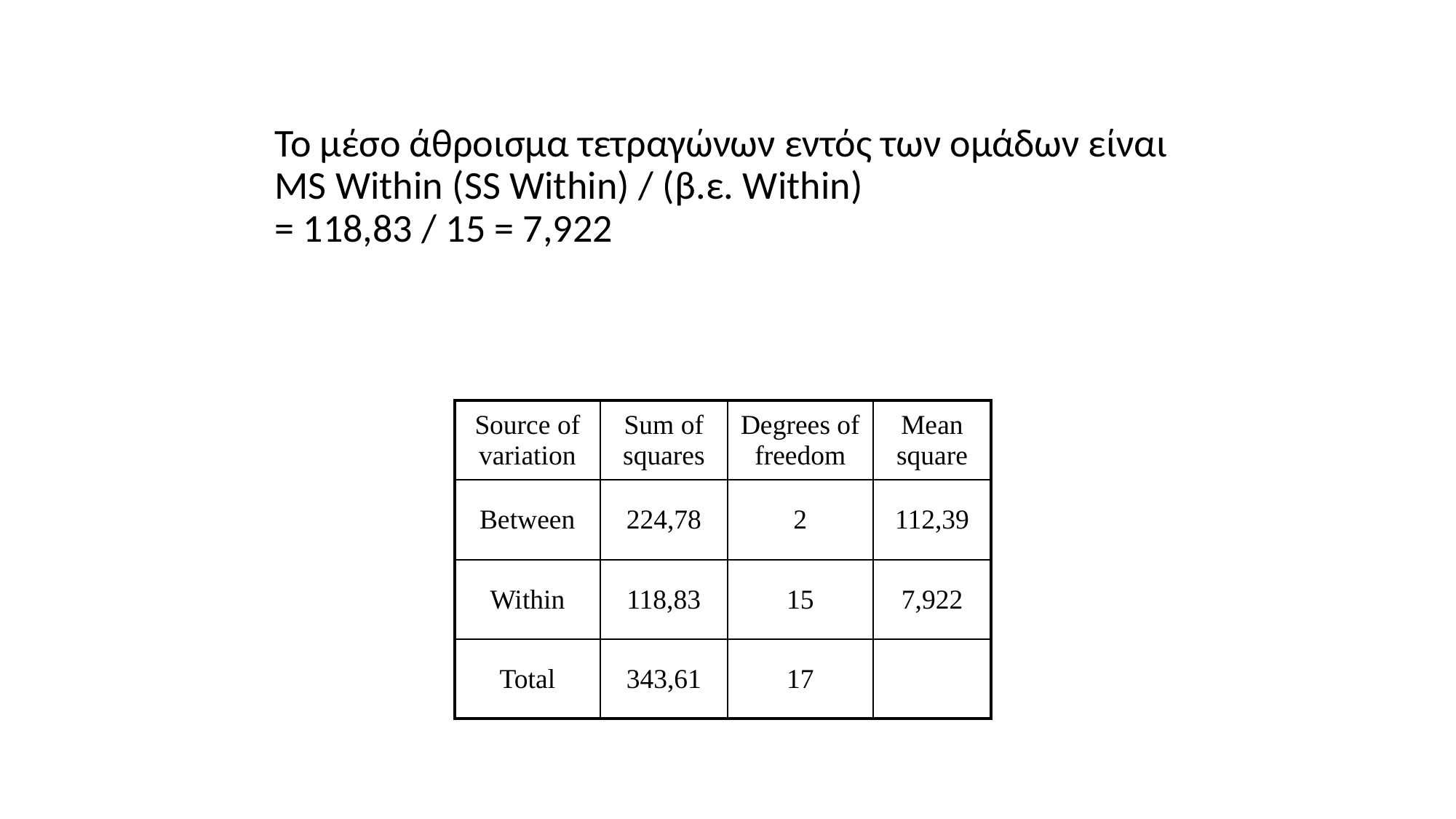

Το μέσο άθροισμα τετραγώνων εντός των ομάδων είναι MS Within (SS Within) / (β.ε. Within)
= 118,83 / 15 = 7,922
| Source of variation | Sum of squares | Degrees of freedom | Mean square |
| --- | --- | --- | --- |
| Between | 224,78 | 2 | 112,39 |
| Within | 118,83 | 15 | 7,922 |
| Total | 343,61 | 17 |  |